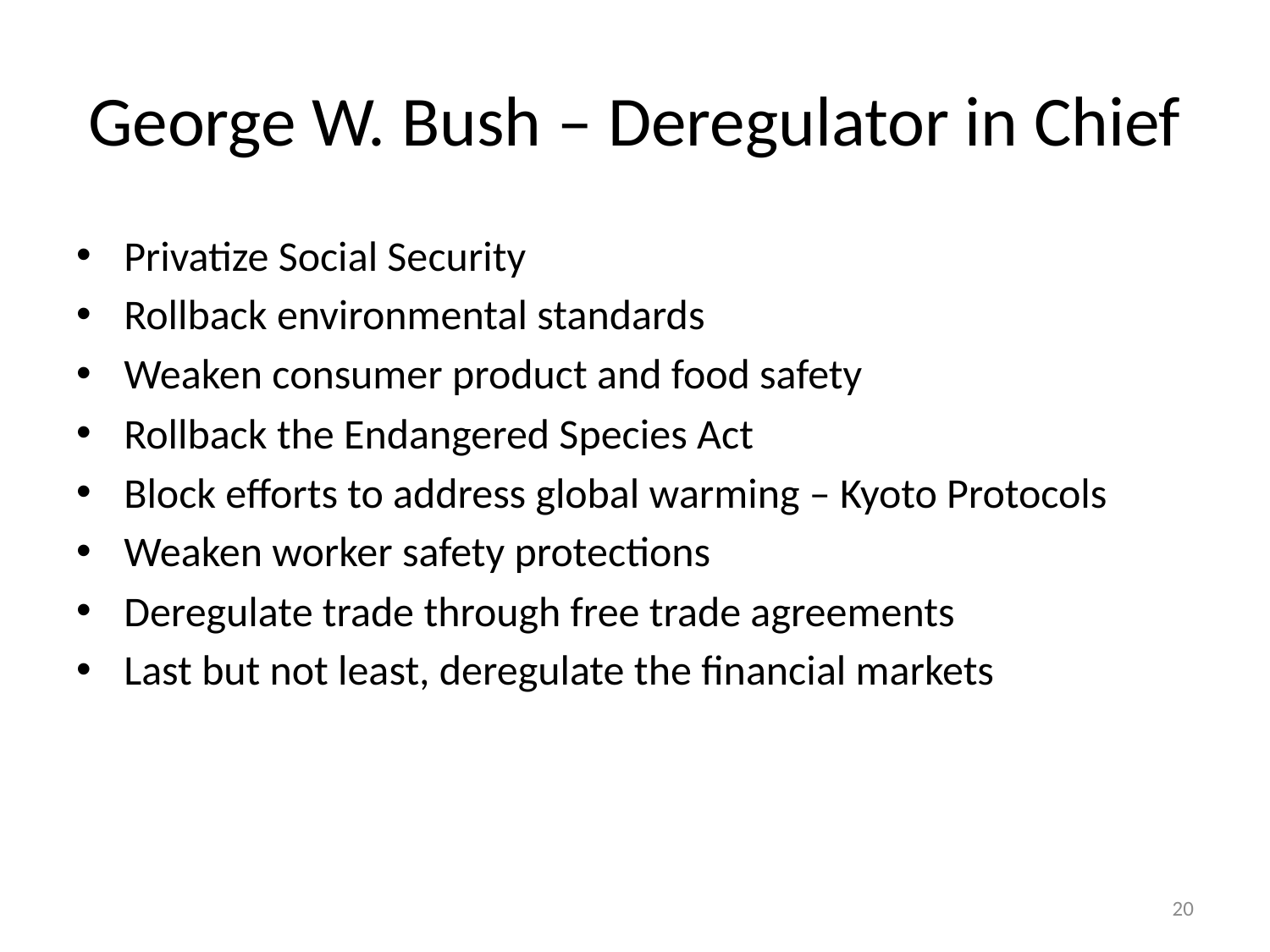

# George W. Bush – Deregulator in Chief
Privatize Social Security
Rollback environmental standards
Weaken consumer product and food safety
Rollback the Endangered Species Act
Block efforts to address global warming – Kyoto Protocols
Weaken worker safety protections
Deregulate trade through free trade agreements
Last but not least, deregulate the financial markets
20